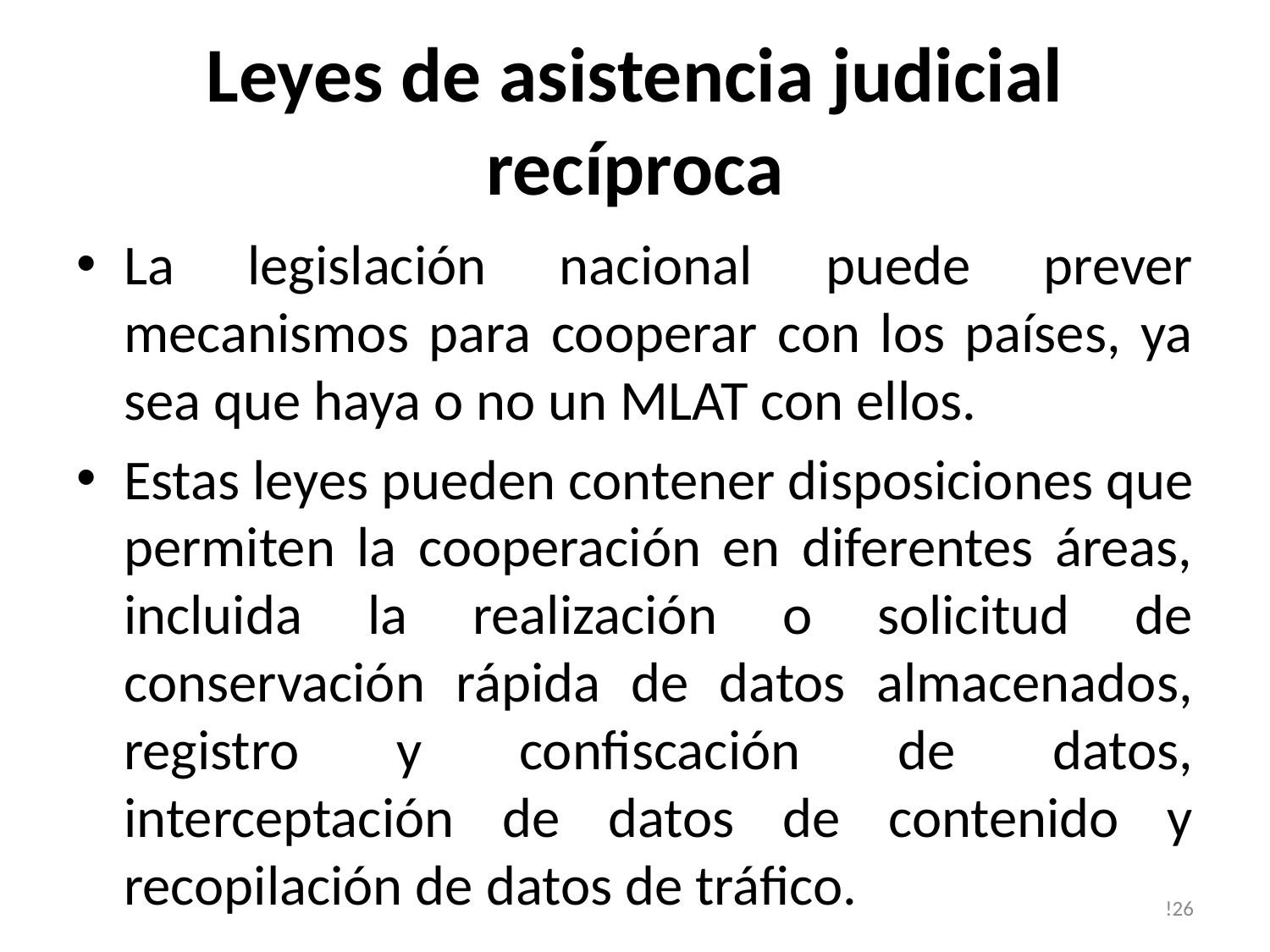

# Leyes de asistencia judicial recíproca
La legislación nacional puede prever mecanismos para cooperar con los países, ya sea que haya o no un MLAT con ellos.
Estas leyes pueden contener disposiciones que permiten la cooperación en diferentes áreas, incluida la realización o solicitud de conservación rápida de datos almacenados, registro y confiscación de datos, interceptación de datos de contenido y recopilación de datos de tráfico.
!26